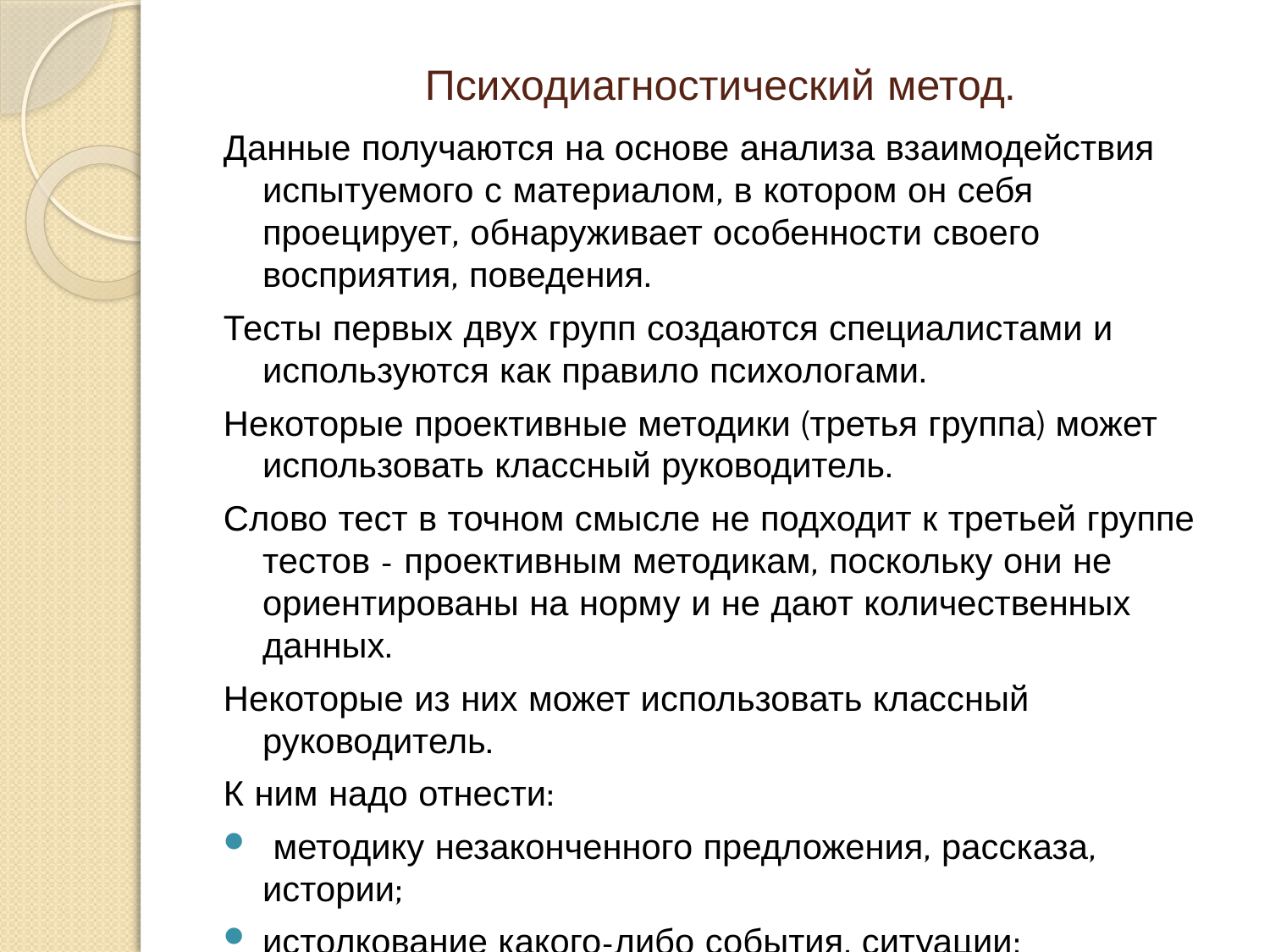

# Психодиагностический метод.
Данные получаются на основе анализа взаимодействия испытуемого с материалом, в котором он себя проецирует, обнаруживает особенности своего восприятия, поведения.
Тесты первых двух групп создаются специалистами и используются как правило психологами.
Некоторые проективные методики (третья группа) может использовать классный руководитель.
Слово тест в точном смысле не подходит к третьей группе тестов - проективным методикам, поскольку они не ориентированы на норму и не дают количественных данных.
Некоторые из них может использовать классный руководитель.
К ним надо отнести:
 методику незаконченного предложения, рассказа, истории;
истолкование какого-либо события, ситуации;
 рисование или дополнение рисунка, разыгрывание ситуации.